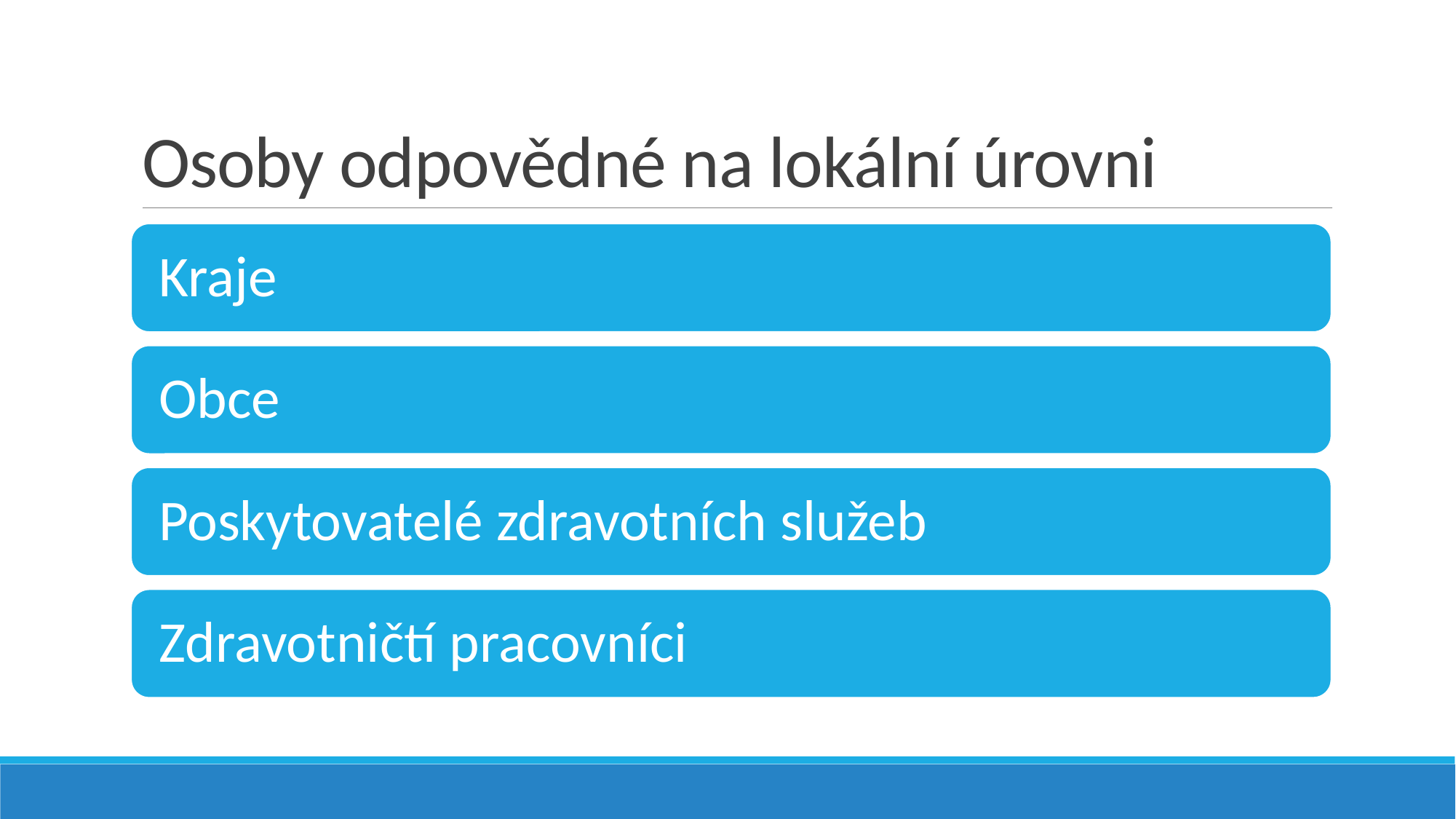

# Osoby odpovědné na lokální úrovni
Kraje
Obce
Poskytovatelé zdravotních služeb
Zdravotničtí pracovníci